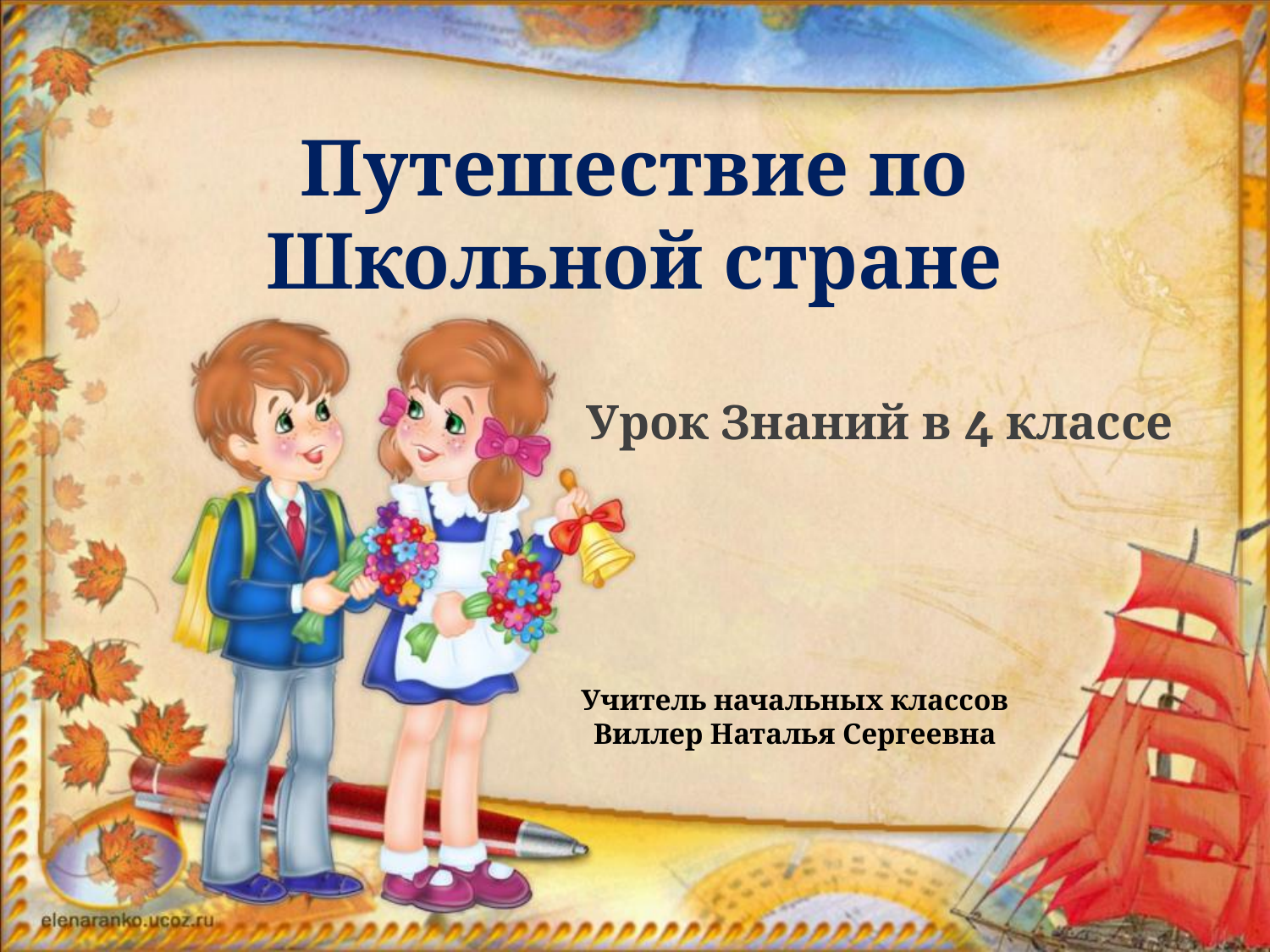

# Путешествие по Школьной стране
Урок Знаний в 4 классе
Учитель начальных классов
Виллер Наталья Сергеевна